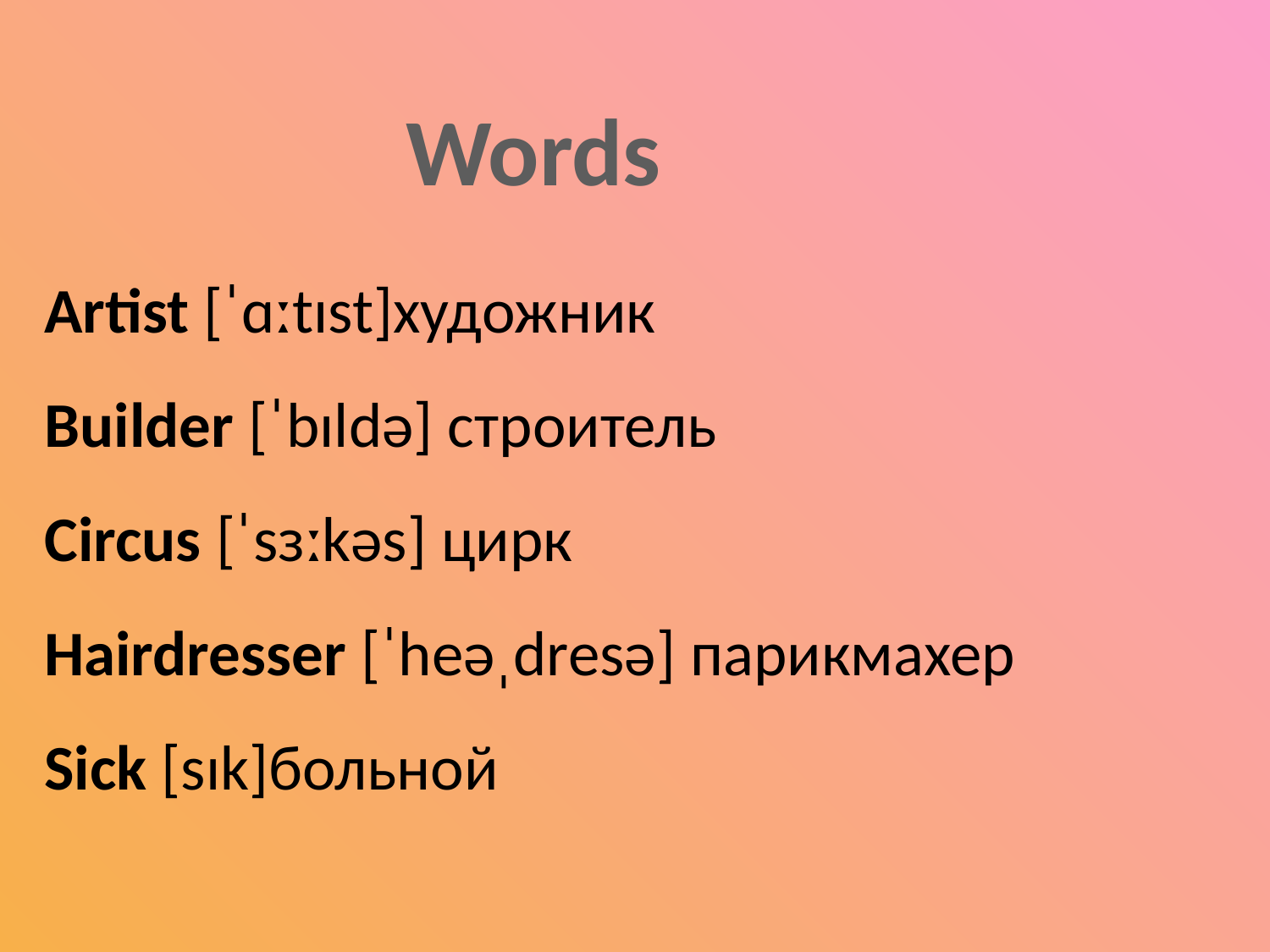

Words
Artist [ˈɑːtɪst]художник
Builder [ˈbɪldə] строитель
Circus [ˈsɜːkəs] цирк
Hairdresser [ˈheəˌdresə] парикмахер
Sick [sɪk]больной